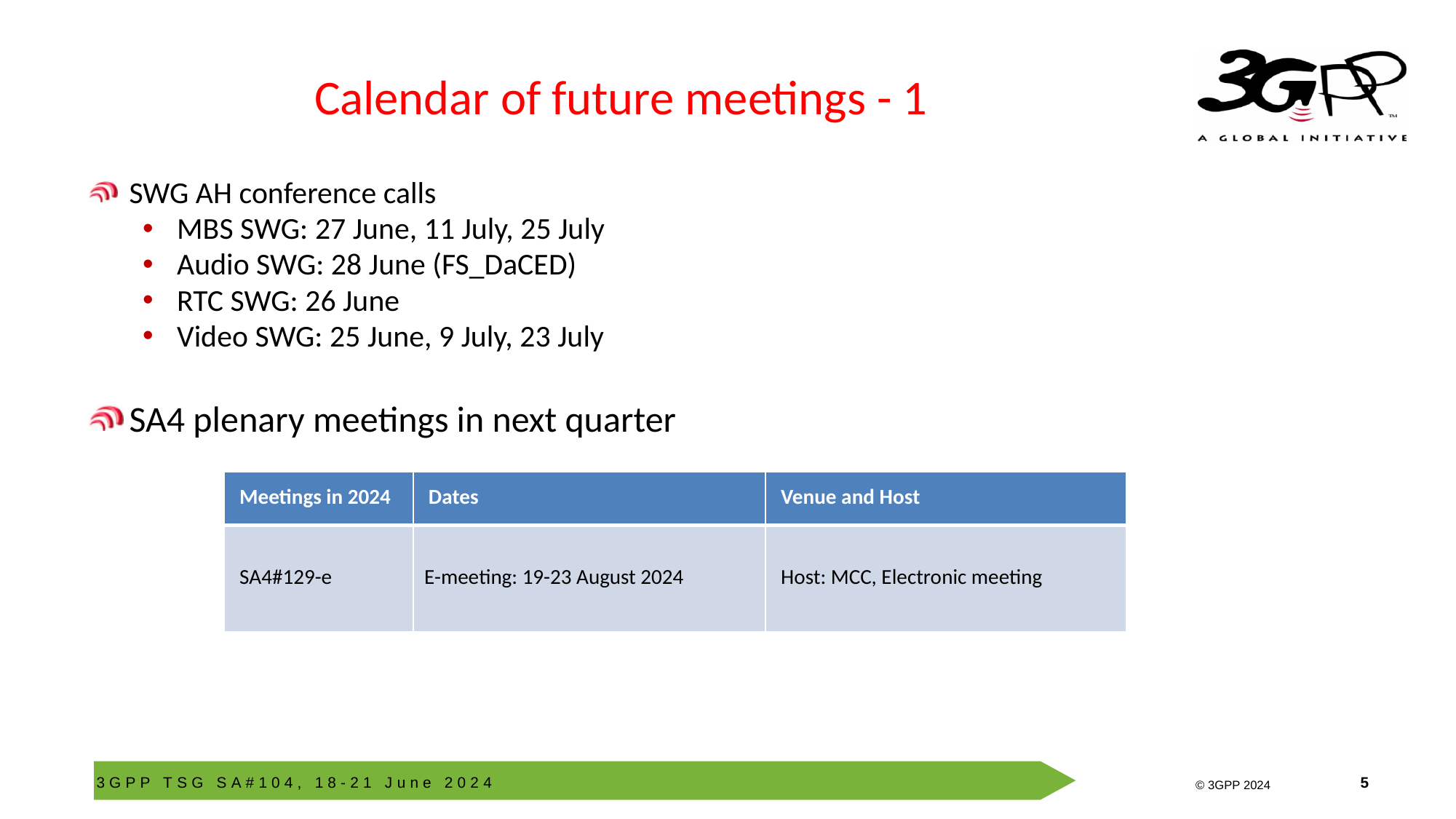

# Calendar of future meetings - 1
SWG AH conference calls
MBS SWG: 27 June, 11 July, 25 July
Audio SWG: 28 June (FS_DaCED)
RTC SWG: 26 June
Video SWG: 25 June, 9 July, 23 July
SA4 plenary meetings in next quarter

| Meetings in 2024 | Dates | Venue and Host |
| --- | --- | --- |
| SA4#129-e | E-meeting: 19-23 August 2024 | Host: MCC, Electronic meeting |